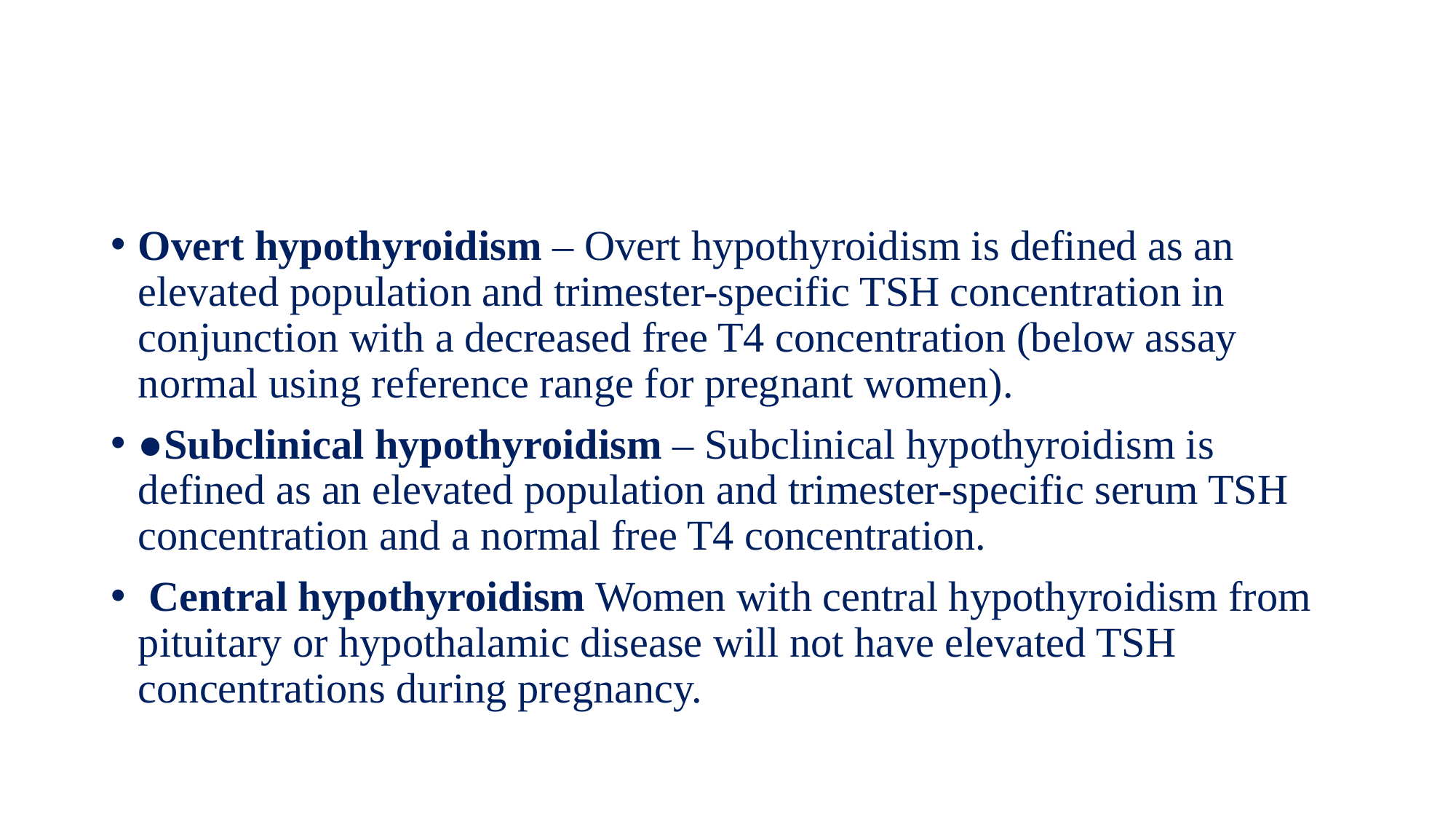

#
Overt hypothyroidism – Overt hypothyroidism is defined as an elevated population and trimester-specific TSH concentration in conjunction with a decreased free T4 concentration (below assay normal using reference range for pregnant women).
●Subclinical hypothyroidism – Subclinical hypothyroidism is defined as an elevated population and trimester-specific serum TSH concentration and a normal free T4 concentration.
 Central hypothyroidism Women with central hypothyroidism from pituitary or hypothalamic disease will not have elevated TSH concentrations during pregnancy.